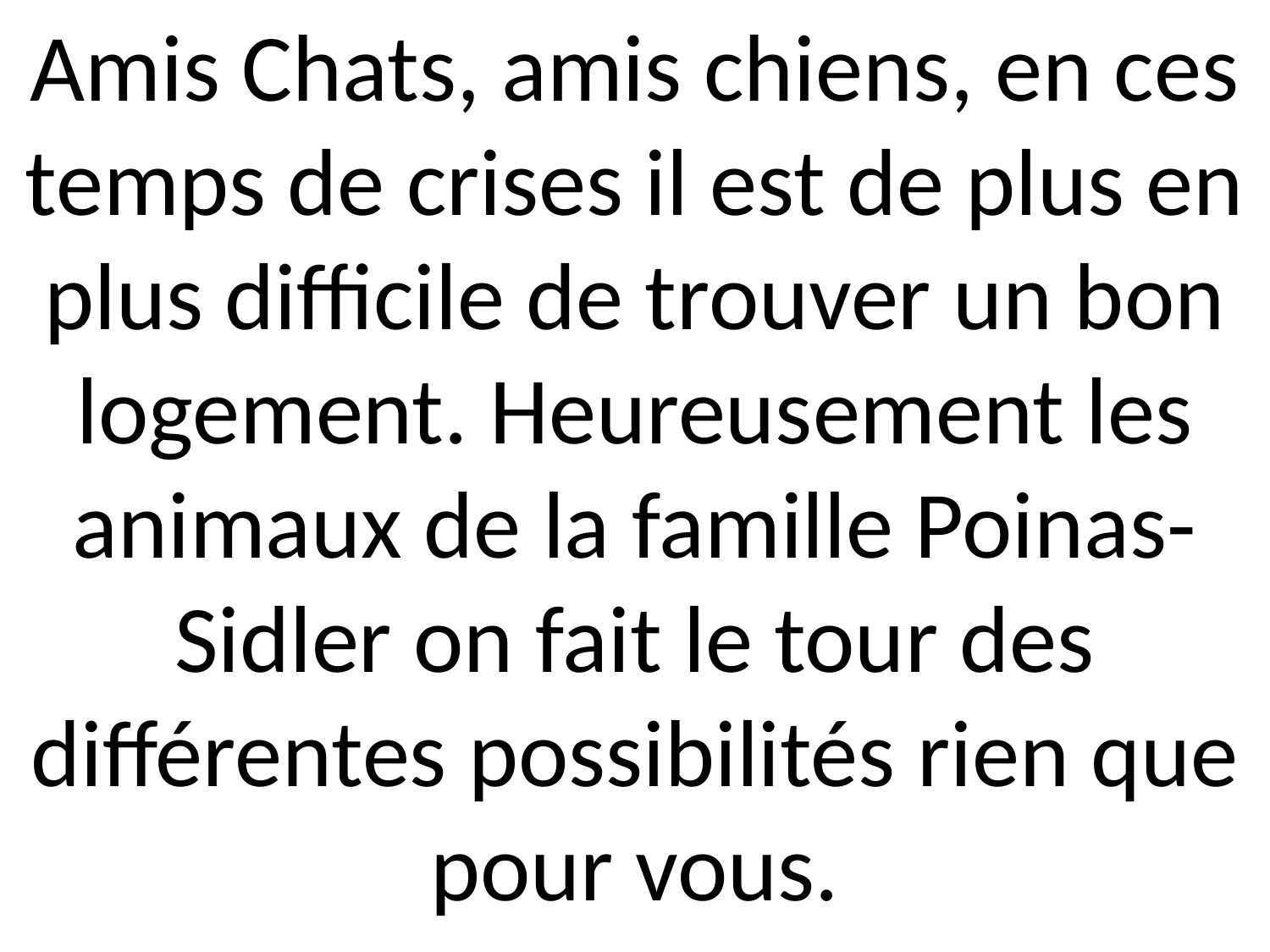

Amis Chats, amis chiens, en ces temps de crises il est de plus en plus difficile de trouver un bon logement. Heureusement les animaux de la famille Poinas-Sidler on fait le tour des différentes possibilités rien que pour vous.